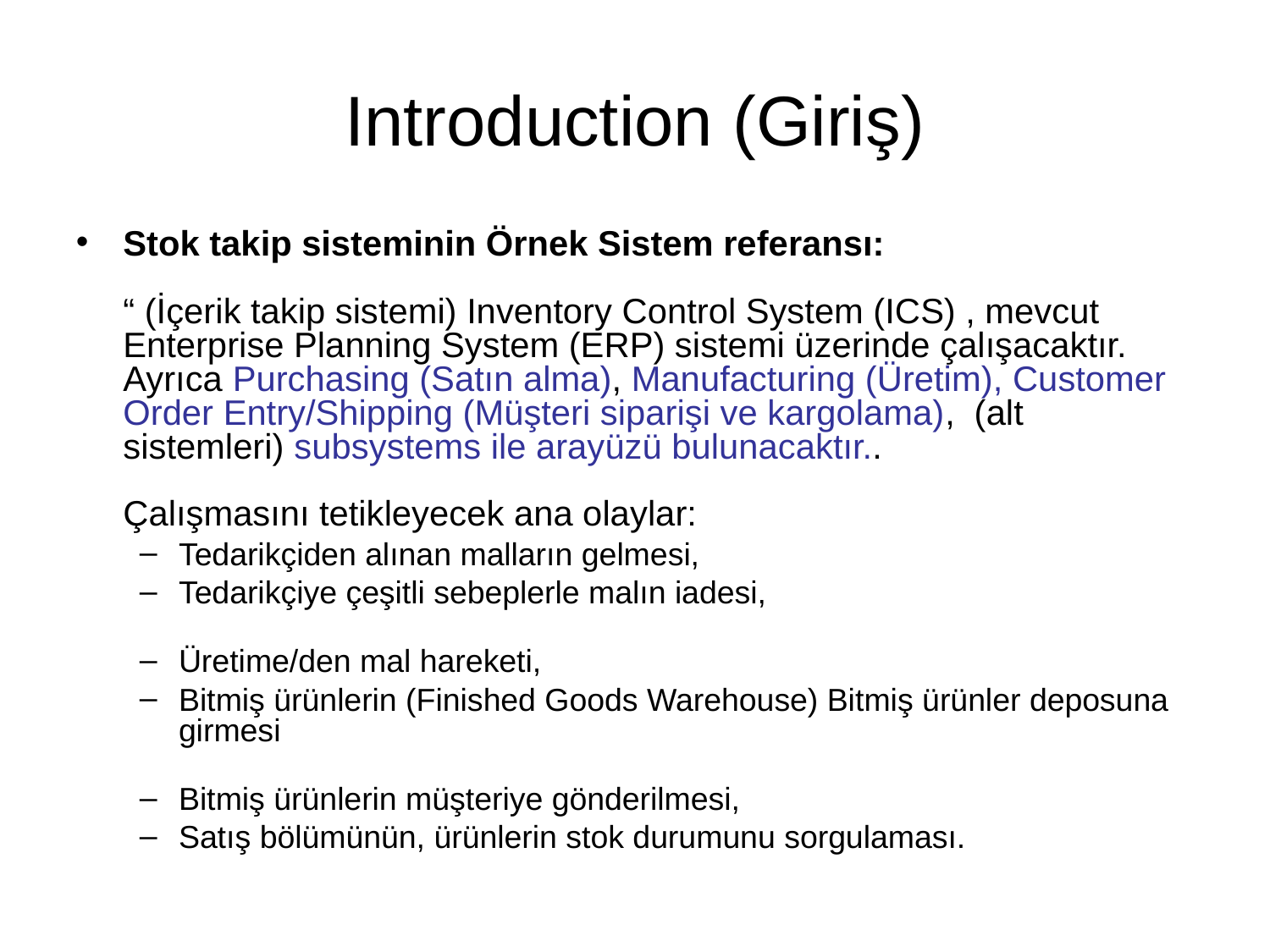

# Introduction (Giriş)
Stok takip sisteminin Örnek Sistem referansı:
“ (İçerik takip sistemi) Inventory Control System (ICS) , mevcut Enterprise Planning System (ERP) sistemi üzerinde çalışacaktır. Ayrıca Purchasing (Satın alma), Manufacturing (Üretim), Customer Order Entry/Shipping (Müşteri siparişi ve kargolama),  (alt sistemleri) subsystems ile arayüzü bulunacaktır..
Çalışmasını tetikleyecek ana olaylar:
Tedarikçiden alınan malların gelmesi,
Tedarikçiye çeşitli sebeplerle malın iadesi,
Üretime/den mal hareketi,
Bitmiş ürünlerin (Finished Goods Warehouse) Bitmiş ürünler deposuna girmesi
Bitmiş ürünlerin müşteriye gönderilmesi,
Satış bölümünün, ürünlerin stok durumunu sorgulaması.